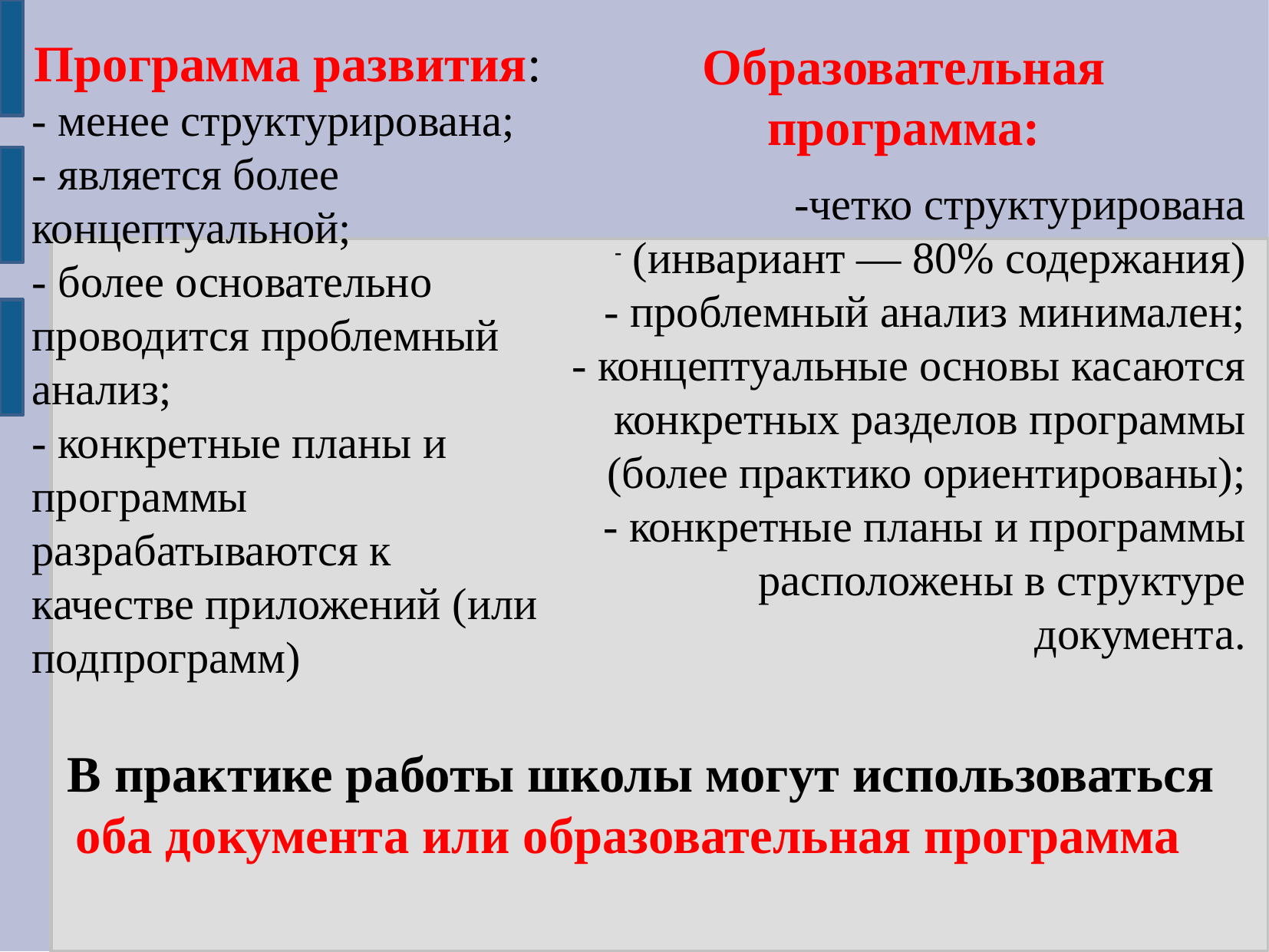

Программа развития:
- менее структурирована;
- является более концептуальной;
- более основательно проводится проблемный анализ;
- конкретные планы и программы разрабатываются к качестве приложений (или подпрограмм)

Образовательная программа:

-четко структурирована
 (инвариант — 80% содержания)
- проблемный анализ минимален;
- концептуальные основы касаются конкретных разделов программы (более практико ориентированы);
- конкретные планы и программы расположены в структуре документа.

В практике работы школы могут использоваться оба документа или образовательная программа